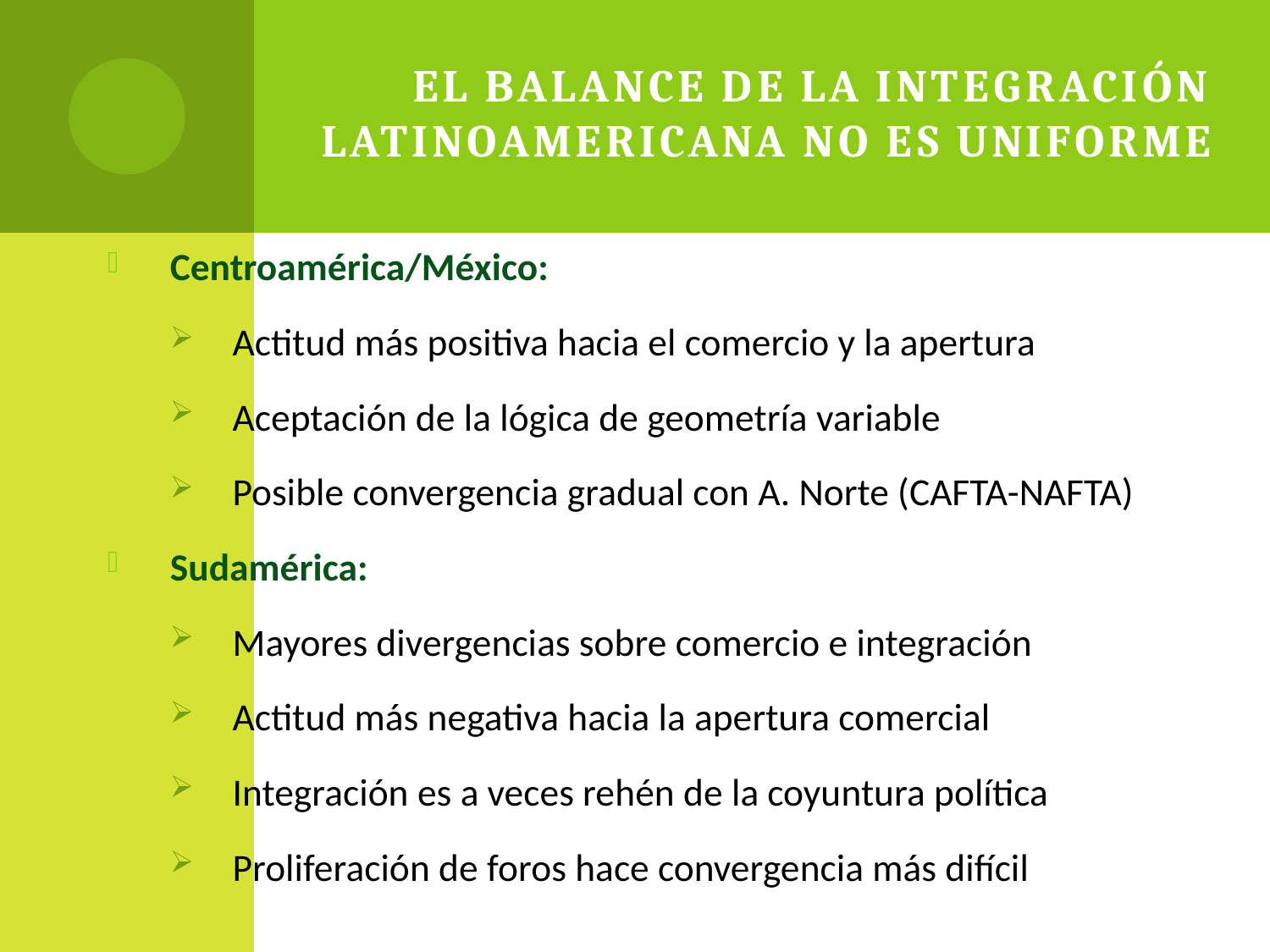

# El balance de la integración latinoamericana no es uniforme
Centroamérica/México:
Actitud más positiva hacia el comercio y la apertura
Aceptación de la lógica de geometría variable
Posible convergencia gradual con A. Norte (CAFTA-NAFTA)
Sudamérica:
Mayores divergencias sobre comercio e integración
Actitud más negativa hacia la apertura comercial
Integración es a veces rehén de la coyuntura política
Proliferación de foros hace convergencia más difícil